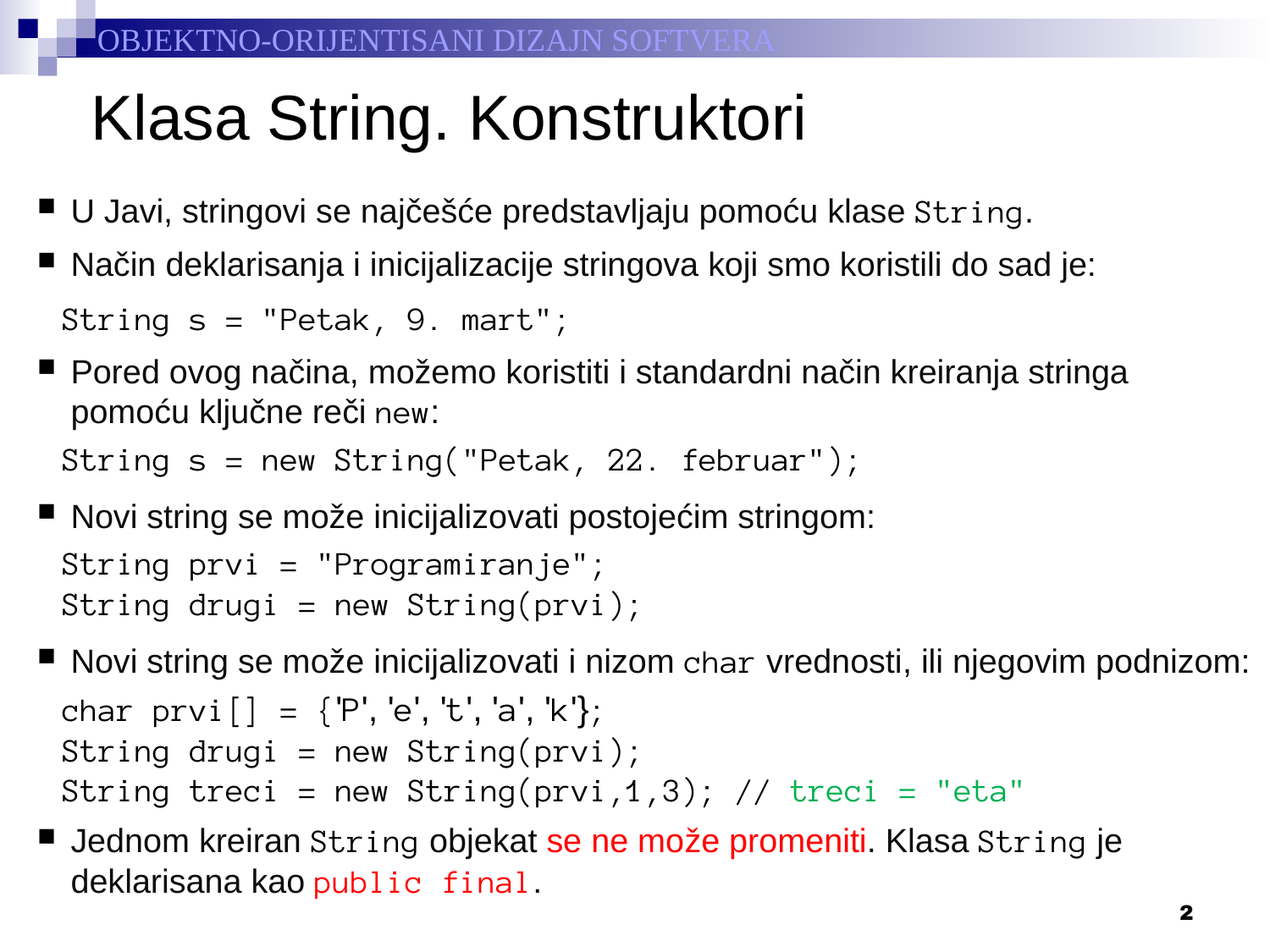

# Klasa String. Konstruktori
U Javi, stringovi se najčešće predstavljaju pomoću klase String.
Način deklarisanja i inicijalizacije stringova koji smo koristili do sad je:
	String s = "Petak, 9. mart";
Pored ovog načina, možemo koristiti i standardni način kreiranja stringa pomoću ključne reči new:
	String s = new String("Petak, 22. februar");
Novi string se može inicijalizovati postojećim stringom:
	String prvi = "Programiranje";
	String drugi = new String(prvi);
Novi string se može inicijalizovati i nizom char vrednosti, ili njegovim podnizom:
	char prvi[] = {'P', 'e', 't', 'a', 'k'};
	String drugi = new String(prvi);
	String treci = new String(prvi,1,3); // treci = "eta"
Jednom kreiran String objekat se ne može promeniti. Klasa String je deklarisana kao public final.
2